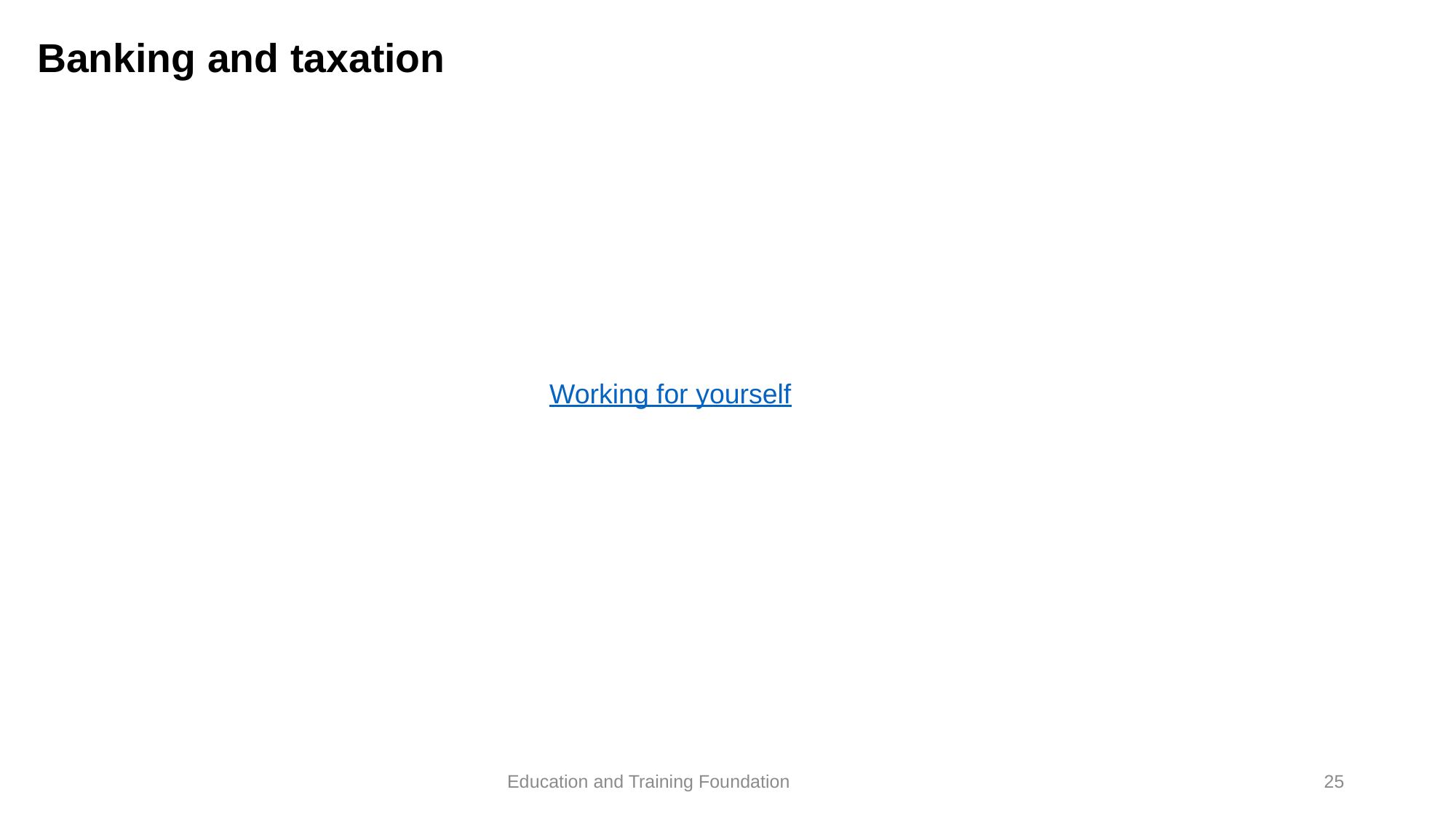

# Banking and taxation

Working for yourself
25
Education and Training Foundation